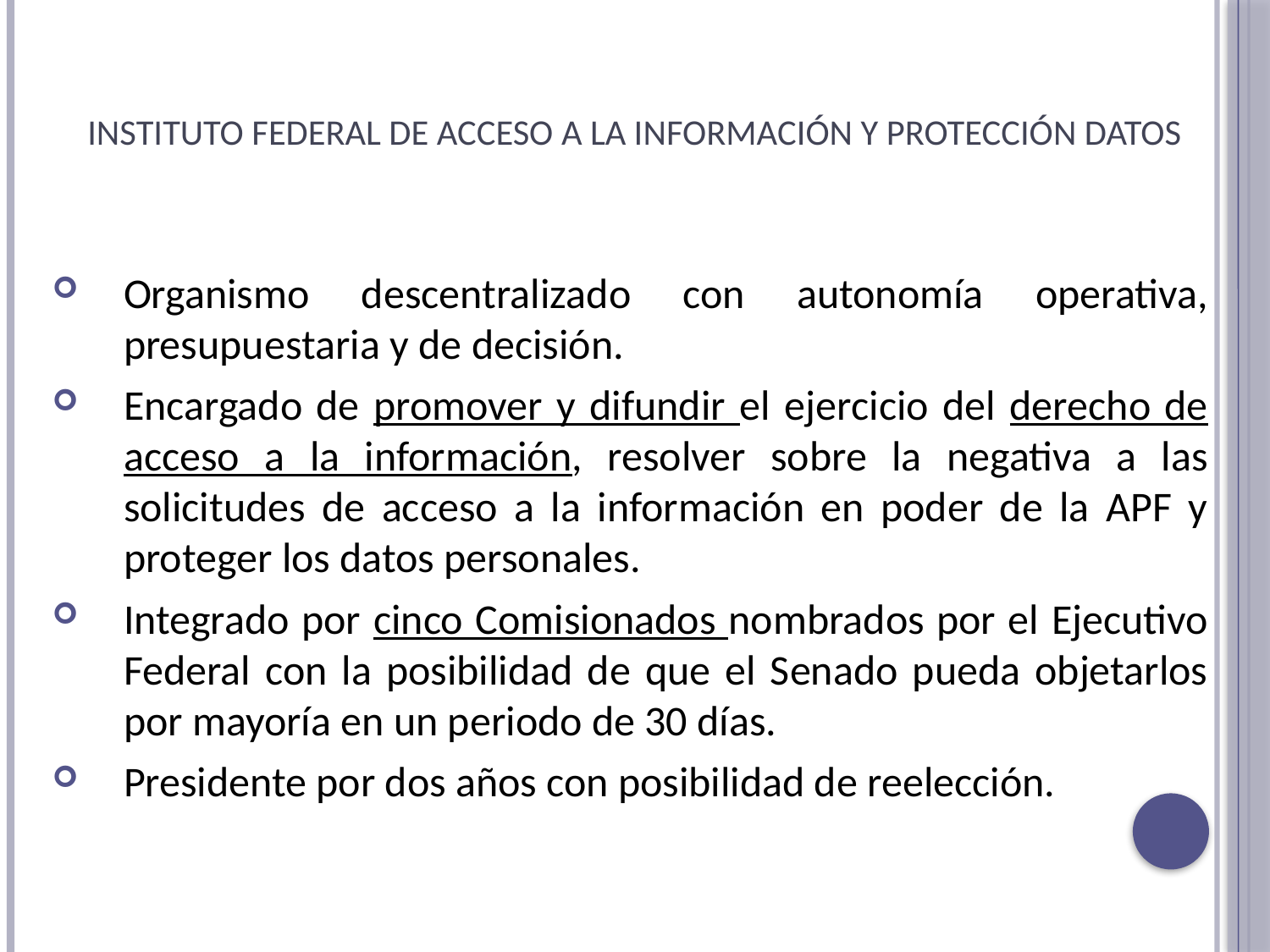

# Instituto Federal de Acceso a la Información y Protección Datos

Organismo descentralizado con autonomía operativa, presupuestaria y de decisión.
Encargado de promover y difundir el ejercicio del derecho de acceso a la información, resolver sobre la negativa a las solicitudes de acceso a la información en poder de la APF y proteger los datos personales.
Integrado por cinco Comisionados nombrados por el Ejecutivo Federal con la posibilidad de que el Senado pueda objetarlos por mayoría en un periodo de 30 días.
Presidente por dos años con posibilidad de reelección.